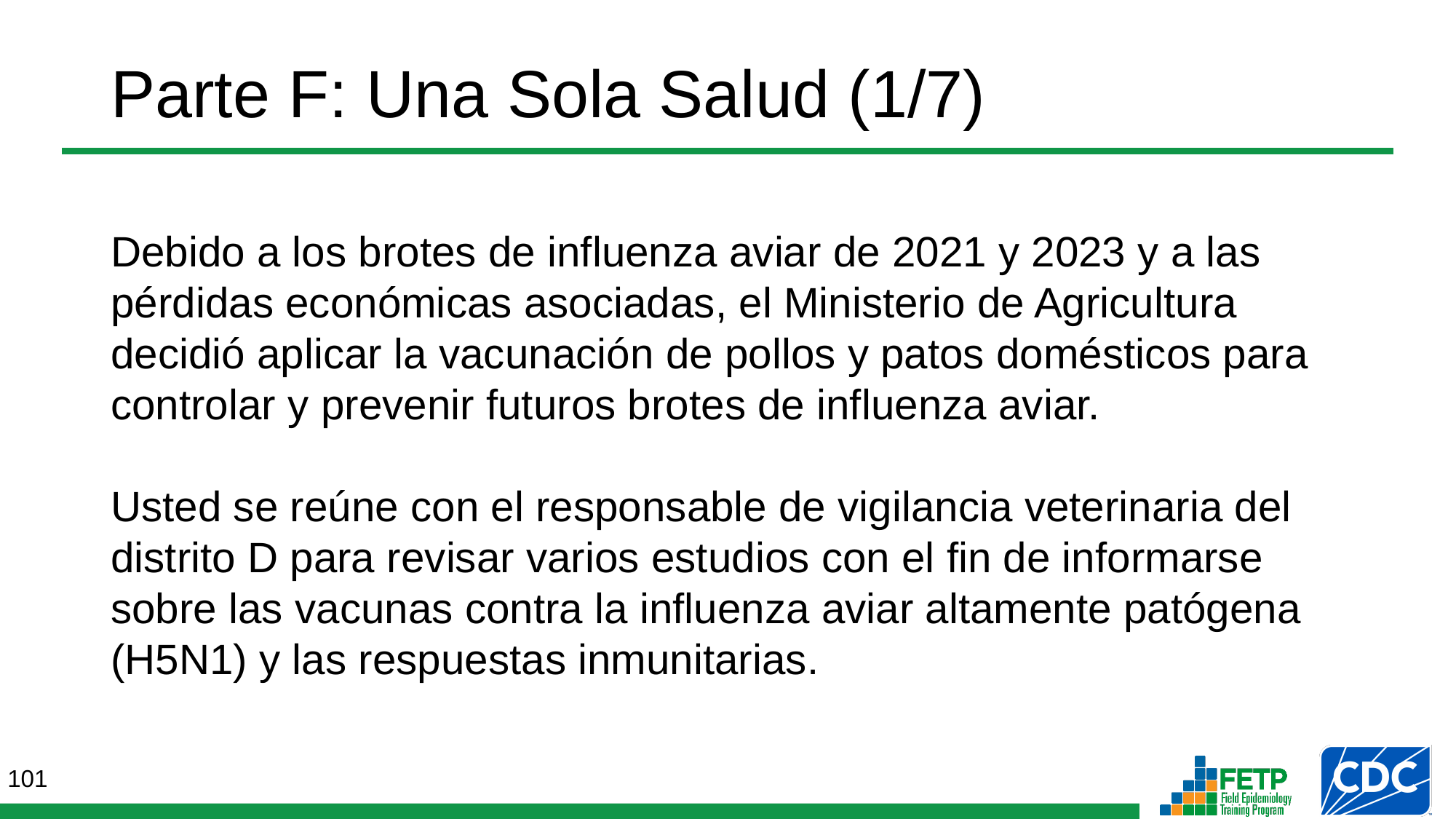

# Parte F: Una Sola Salud (1/7)
Debido a los brotes de influenza aviar de 2021 y 2023 y a las pérdidas económicas asociadas, el Ministerio de Agricultura decidió aplicar la vacunación de pollos y patos domésticos para controlar y prevenir futuros brotes de influenza aviar.

Usted se reúne con el responsable de vigilancia veterinaria del distrito D para revisar varios estudios con el fin de informarse sobre las vacunas contra la influenza aviar altamente patógena (H5N1) y las respuestas inmunitarias.